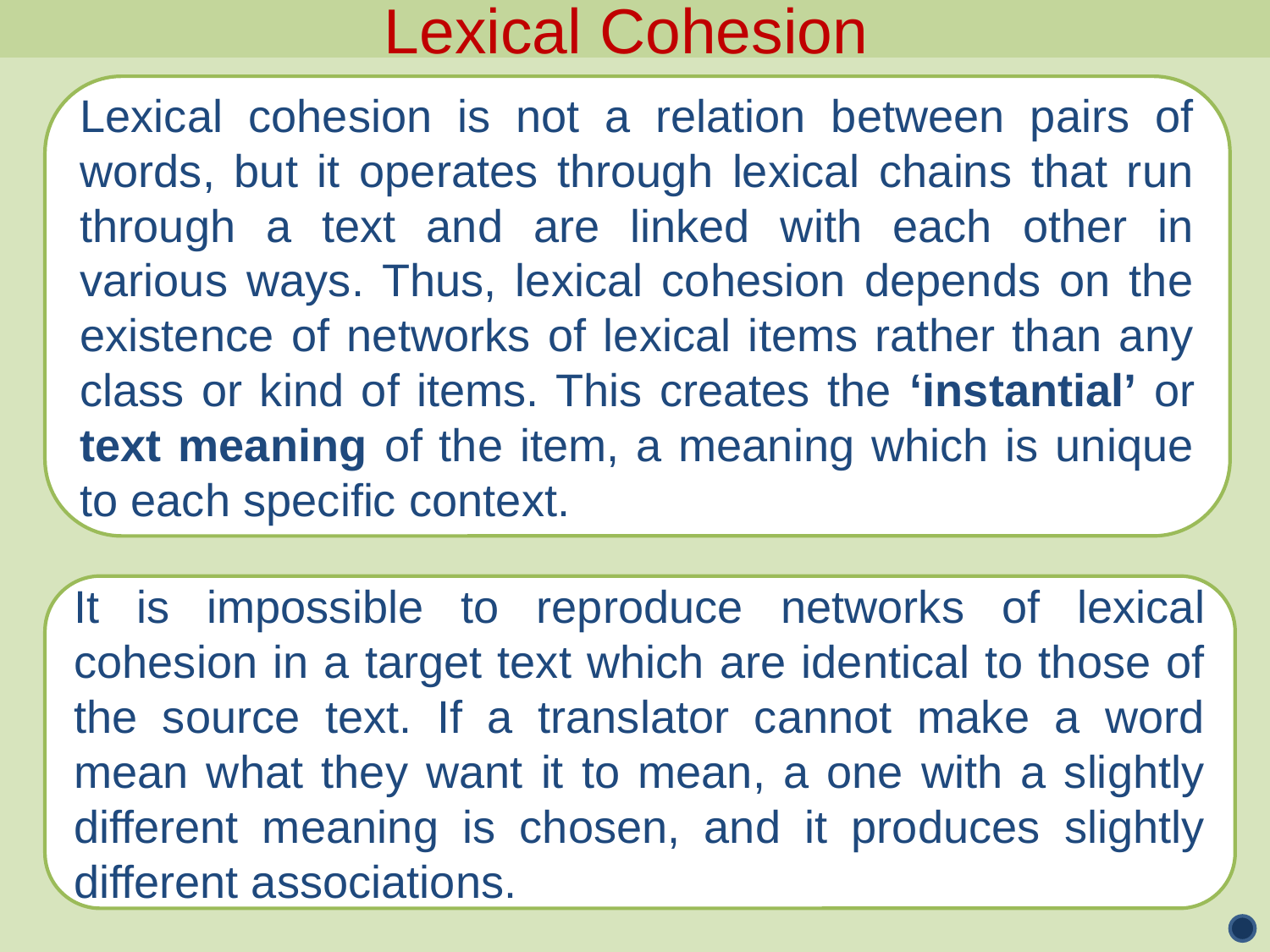

Lexical Cohesion

Lexical cohesion is not a relation between pairs of words, but it operates through lexical chains that run through a text and are linked with each other in various ways. Thus, lexical cohesion depends on the existence of networks of lexical items rather than any class or kind of items. This creates the ‘instantial’ or text meaning of the item, a meaning which is unique to each specific context.

It is impossible to reproduce networks of lexical cohesion in a target text which are identical to those of the source text. If a translator cannot make a word mean what they want it to mean, a one with a slightly different meaning is chosen, and it produces slightly different associations.